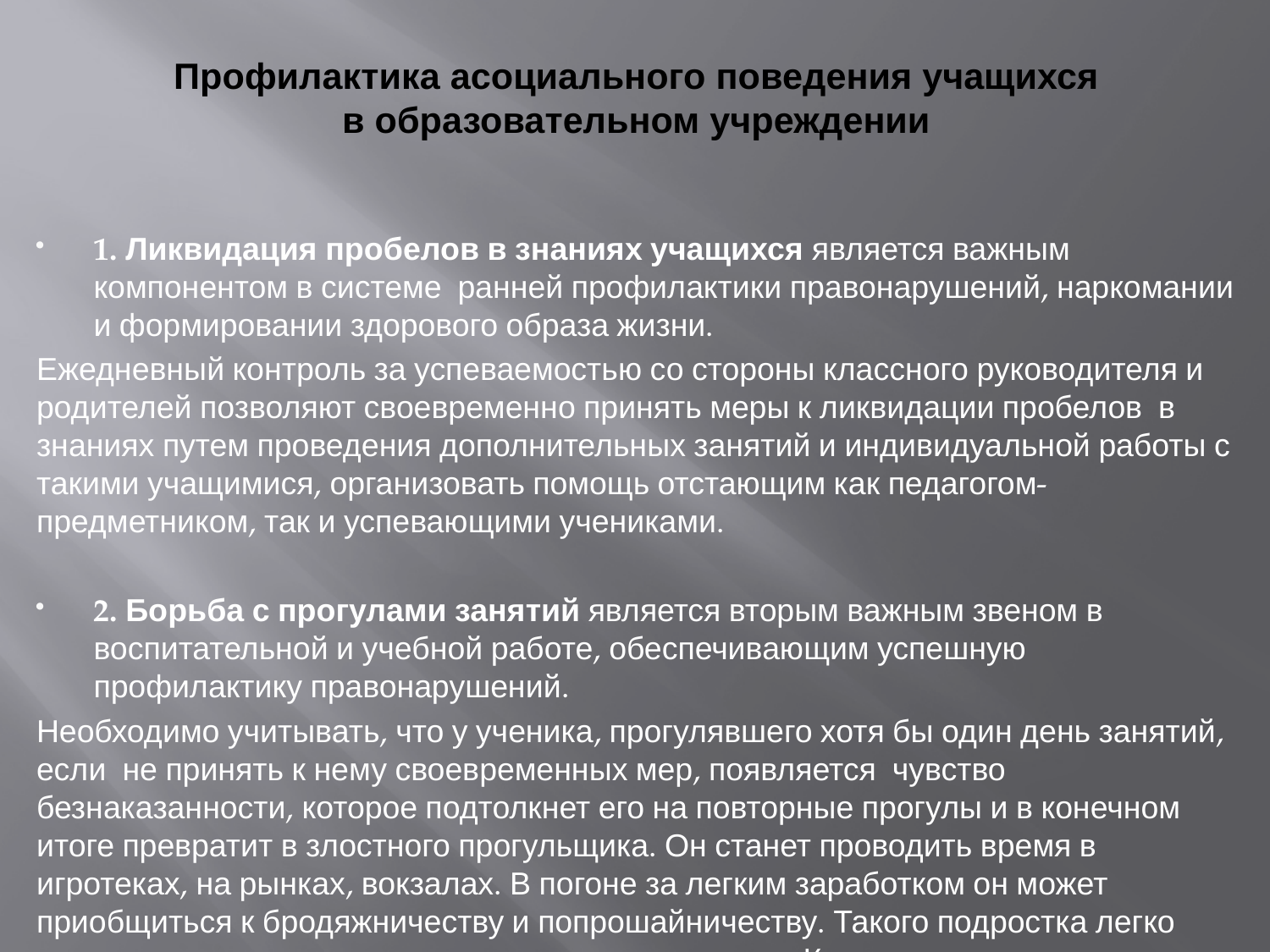

# Профилактика асоциального поведения учащихся в образовательном учреждении
1. Ликвидация пробелов в знаниях учащихся является важным компонентом в системе  ранней профилактики правонарушений, наркомании и формировании здорового образа жизни.
Ежедневный контроль за успеваемостью со стороны классного руководителя и родителей позволяют своевременно принять меры к ликвидации пробелов  в знаниях путем проведения дополнительных занятий и индивидуальной работы с такими учащимися, организовать помощь отстающим как педагогом-предметником, так и успевающими учениками.

2. Борьба с прогулами занятий является вторым важным звеном в воспитательной и учебной работе, обеспечивающим успешную профилактику правонарушений.
Необходимо учитывать, что у ученика, прогулявшего хотя бы один день занятий, если  не принять к нему своевременных мер, появляется  чувство безнаказанности, которое подтолкнет его на повторные прогулы и в конечном итоге превратит в злостного прогульщика. Он станет проводить время в игротеках, на рынках, вокзалах. В погоне за легким заработком он может приобщиться к бродяжничеству и попрошайничеству. Такого подростка легко вовлечь в наркоманию и преступную деятельность. Классные руководители должны установить ежедневный контроль за посещаемостью уроков.